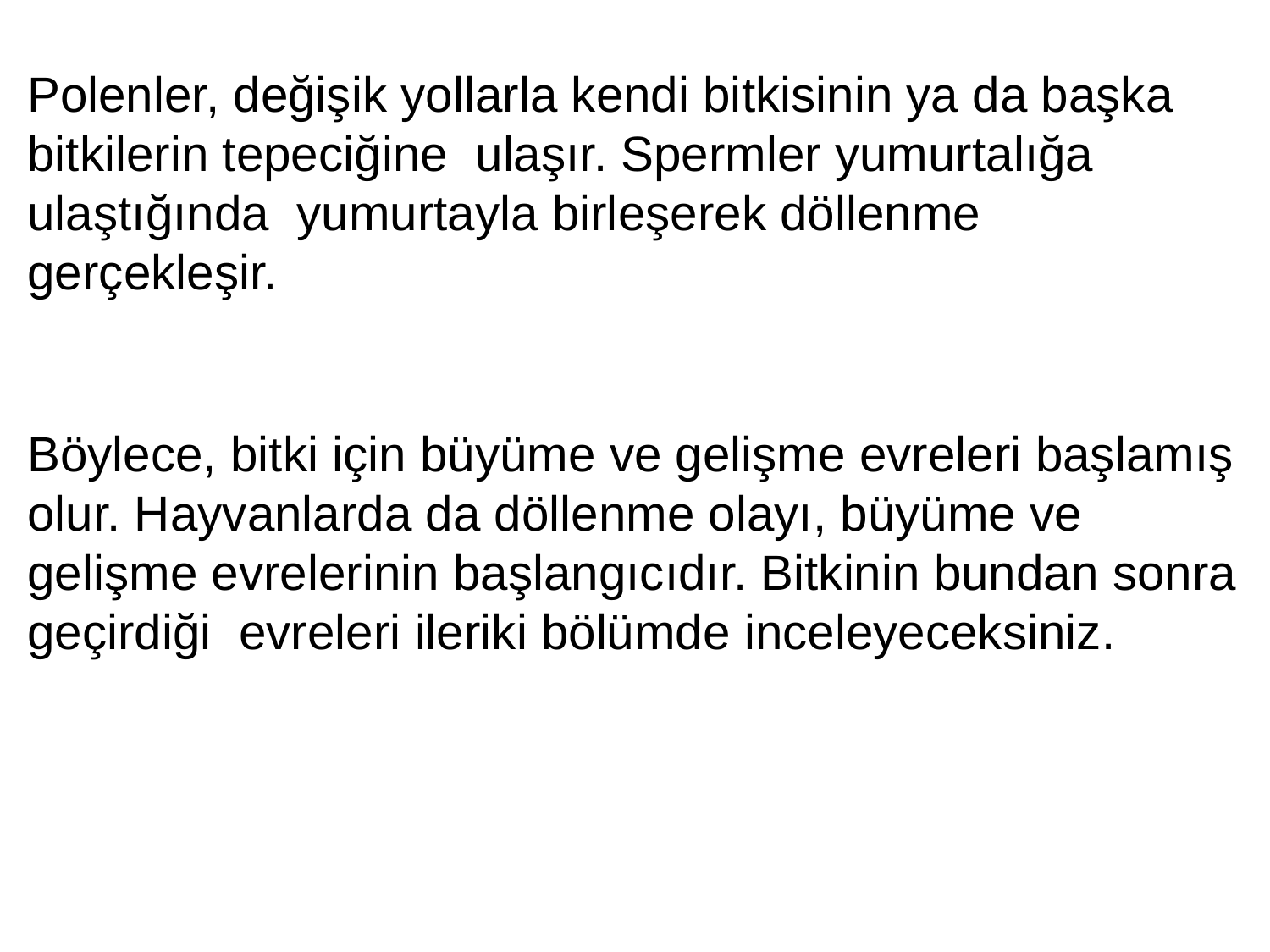

Polenler, değişik yollarla kendi bitkisinin ya da başka bitkilerin tepeciğine  ulaşır. Spermler yumurtalığa ulaştığında  yumurtayla birleşerek döllenme gerçekleşir.
Böylece, bitki için büyüme ve gelişme evreleri başlamış olur. Hayvanlarda da döllenme olayı, büyüme ve gelişme evrelerinin başlangıcıdır. Bitkinin bundan sonra geçirdiği  evreleri ileriki bölümde inceleyeceksiniz.